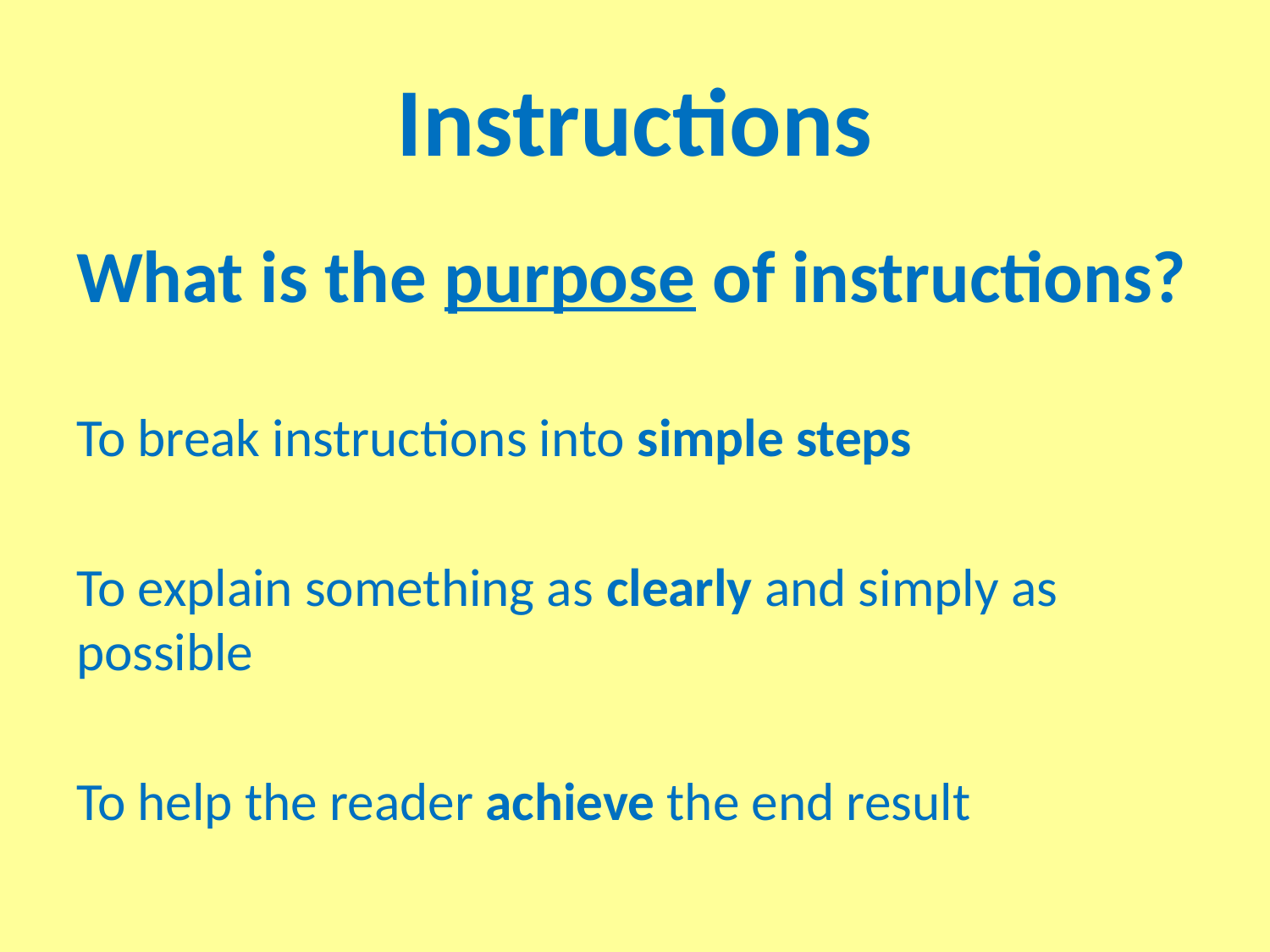

# Instructions
What is the purpose of instructions?

To break instructions into simple steps

To explain something as clearly and simply as possible

To help the reader achieve the end result